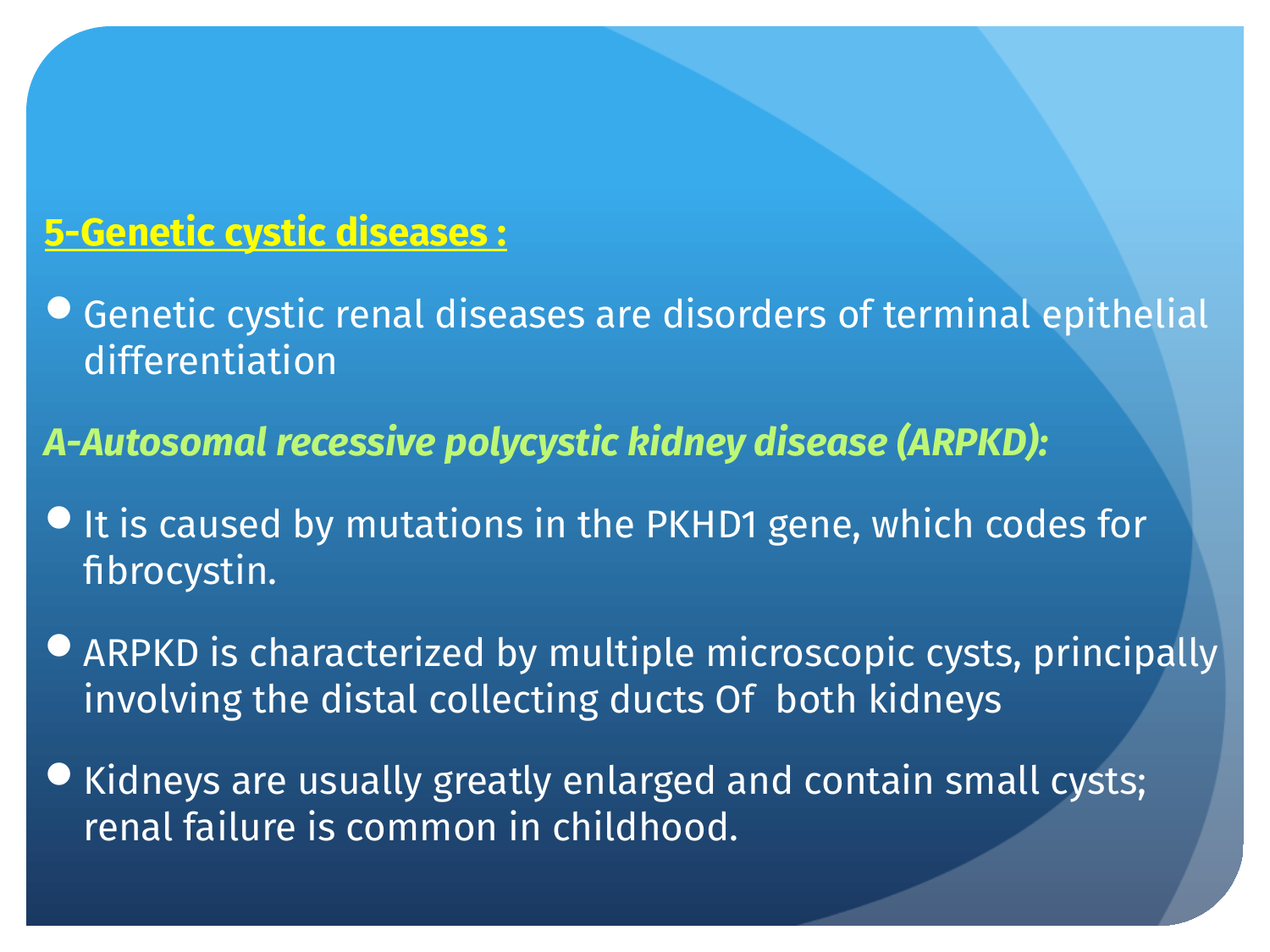

5-Genetic cystic diseases :
Genetic cystic renal diseases are disorders of terminal epithelial differentiation
A-Autosomal recessive polycystic kidney disease (ARPKD):
It is caused by mutations in the PKHD1 gene, which codes for fibrocystin.
ARPKD is characterized by multiple microscopic cysts, principally involving the distal collecting ducts Of  both kidneys
Kidneys are usually greatly enlarged and contain small cysts; renal failure is common in childhood.